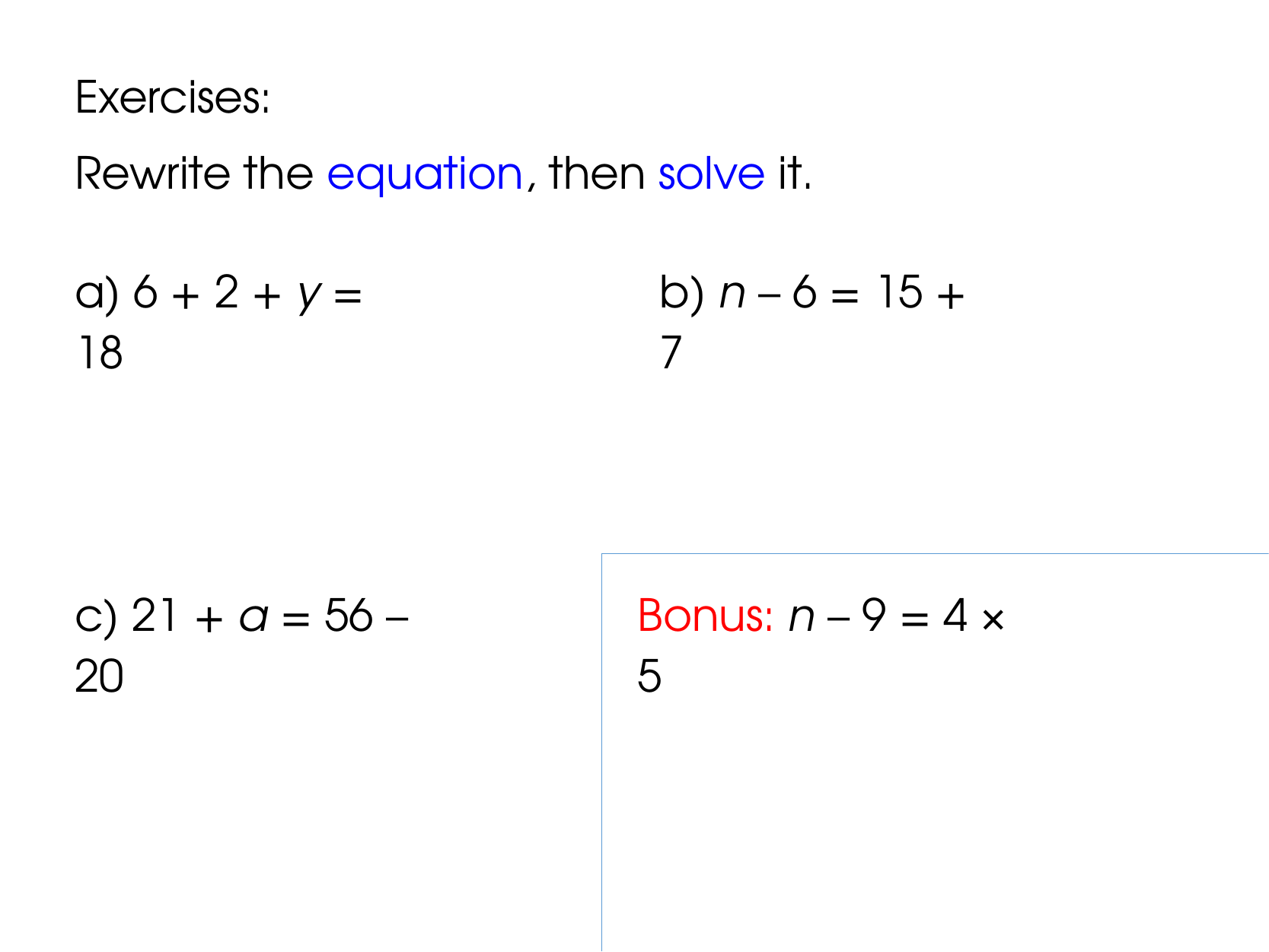

Exercises:
Rewrite the equation, then solve it.
a) 6 + 2 + y = 18
b) n – 6 = 15 + 7
c) 21 + a = 56 – 20
Bonus: n – 9 = 4 × 5